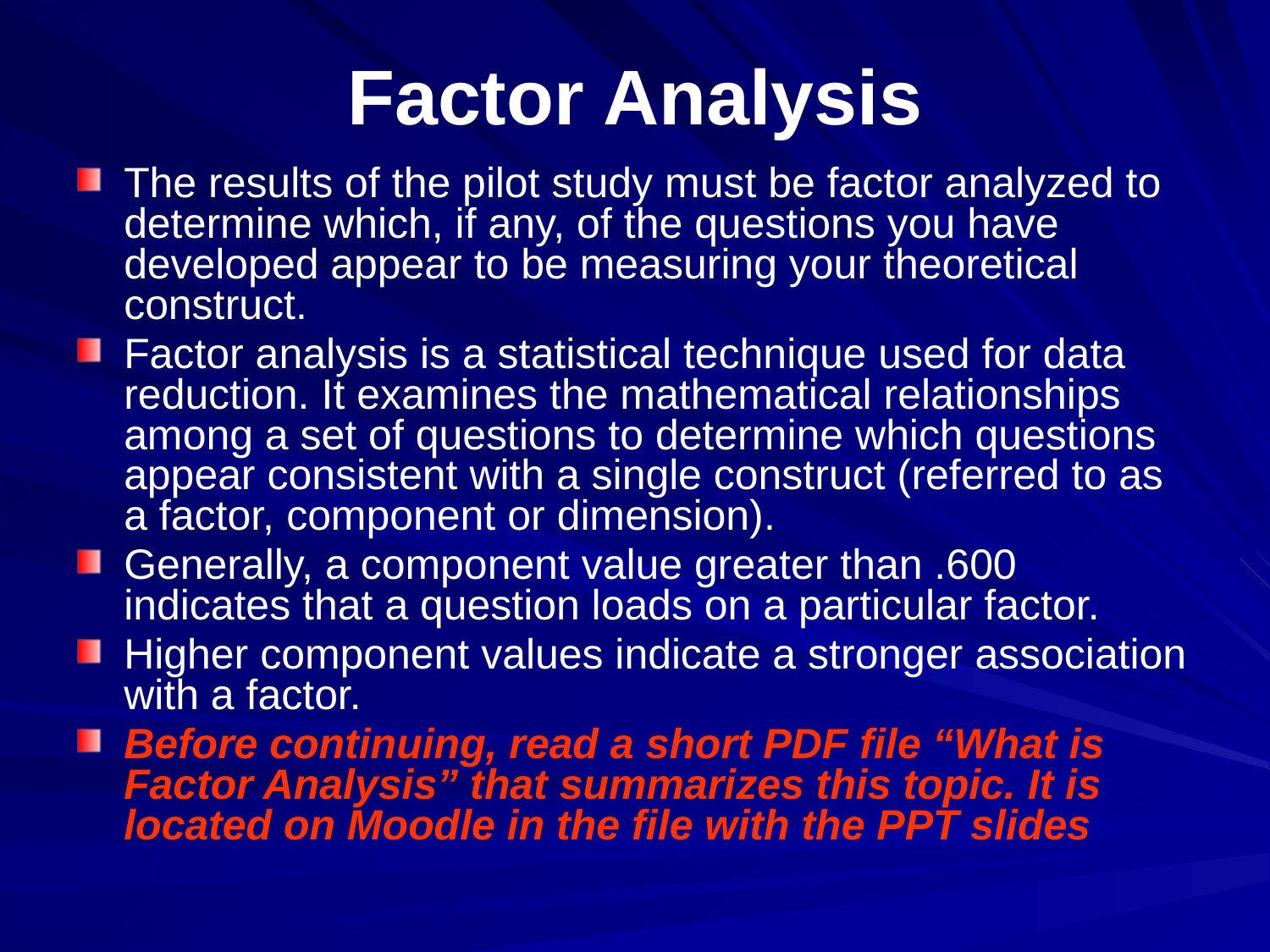

# Factor Analysis
The results of the pilot study must be factor analyzed to determine which, if any, of the questions you have developed appear to be measuring your theoretical construct.
Factor analysis is a statistical technique used for data reduction. It examines the mathematical relationships among a set of questions to determine which questions appear consistent with a single construct (referred to as a factor, component or dimension).
Generally, a component value greater than .600 indicates that a question loads on a particular factor.
Higher component values indicate a stronger association with a factor.
Before continuing, read a short PDF file “What is Factor Analysis” that summarizes this topic. It is located on Moodle in the file with the PPT slides